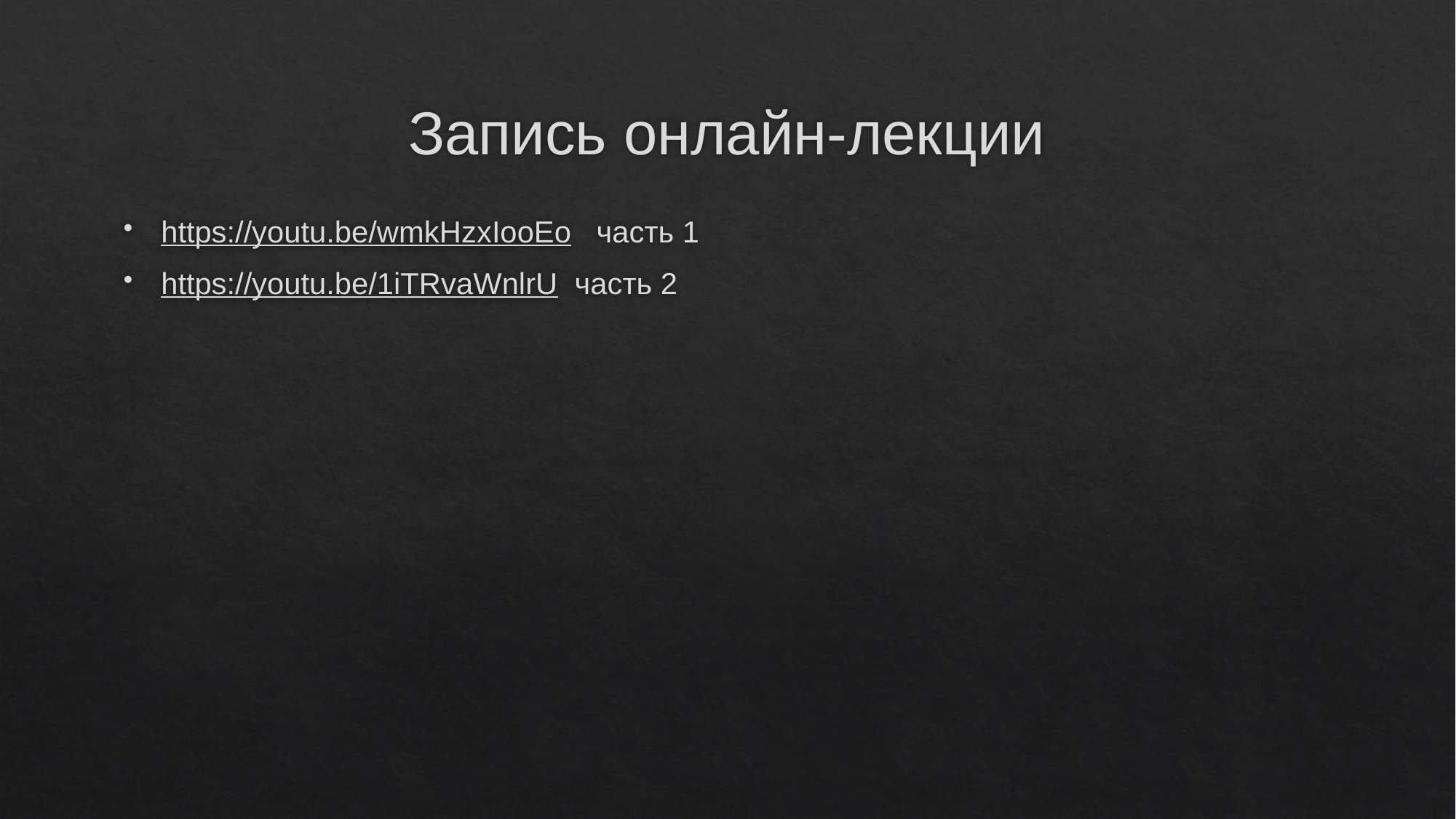

# Запись онлайн-лекции
https://youtu.be/wmkHzxIooEo   часть 1
https://youtu.be/1iTRvaWnlrU  часть 2